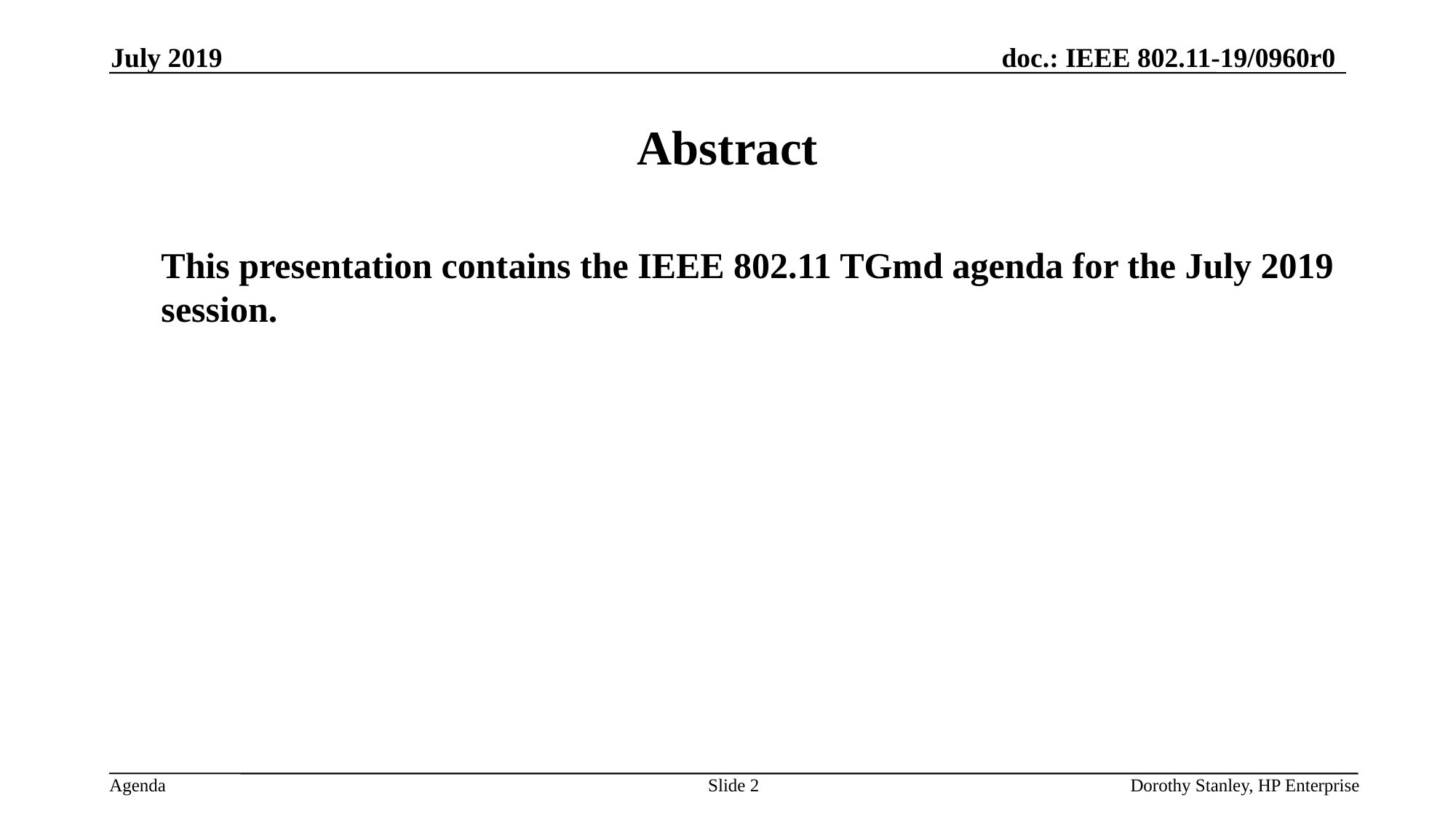

July 2019
# Abstract
	This presentation contains the IEEE 802.11 TGmd agenda for the July 2019 session.
Slide 2
Dorothy Stanley, HP Enterprise